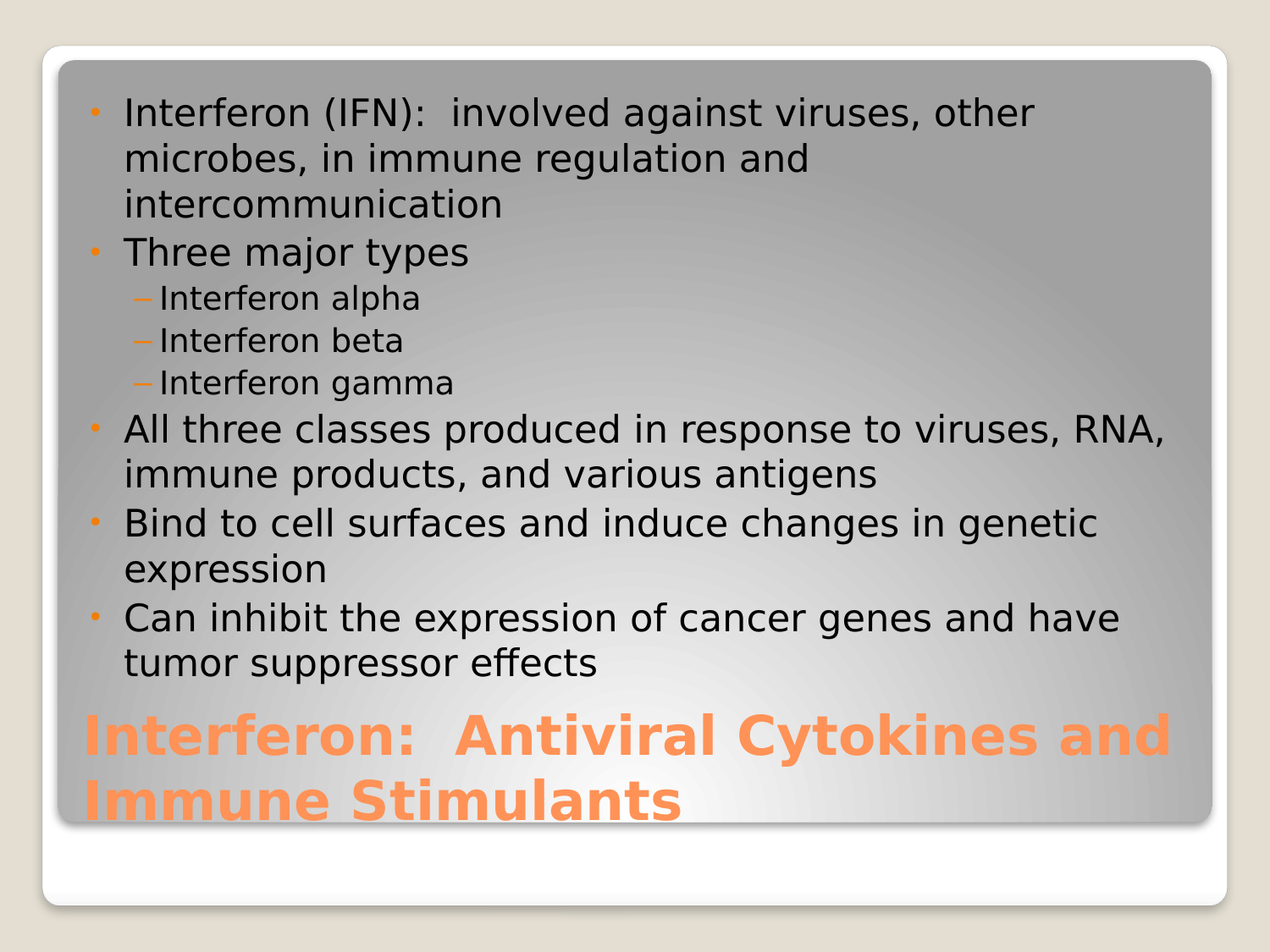

Interferon (IFN):  involved against viruses, other microbes, in immune regulation and intercommunication
Three major types
Interferon alpha
Interferon beta
Interferon gamma
All three classes produced in response to viruses, RNA, immune products, and various antigens
Bind to cell surfaces and induce changes in genetic expression
Can inhibit the expression of cancer genes and have tumor suppressor effects

# Interferon:  Antiviral Cytokines and Immune Stimulants